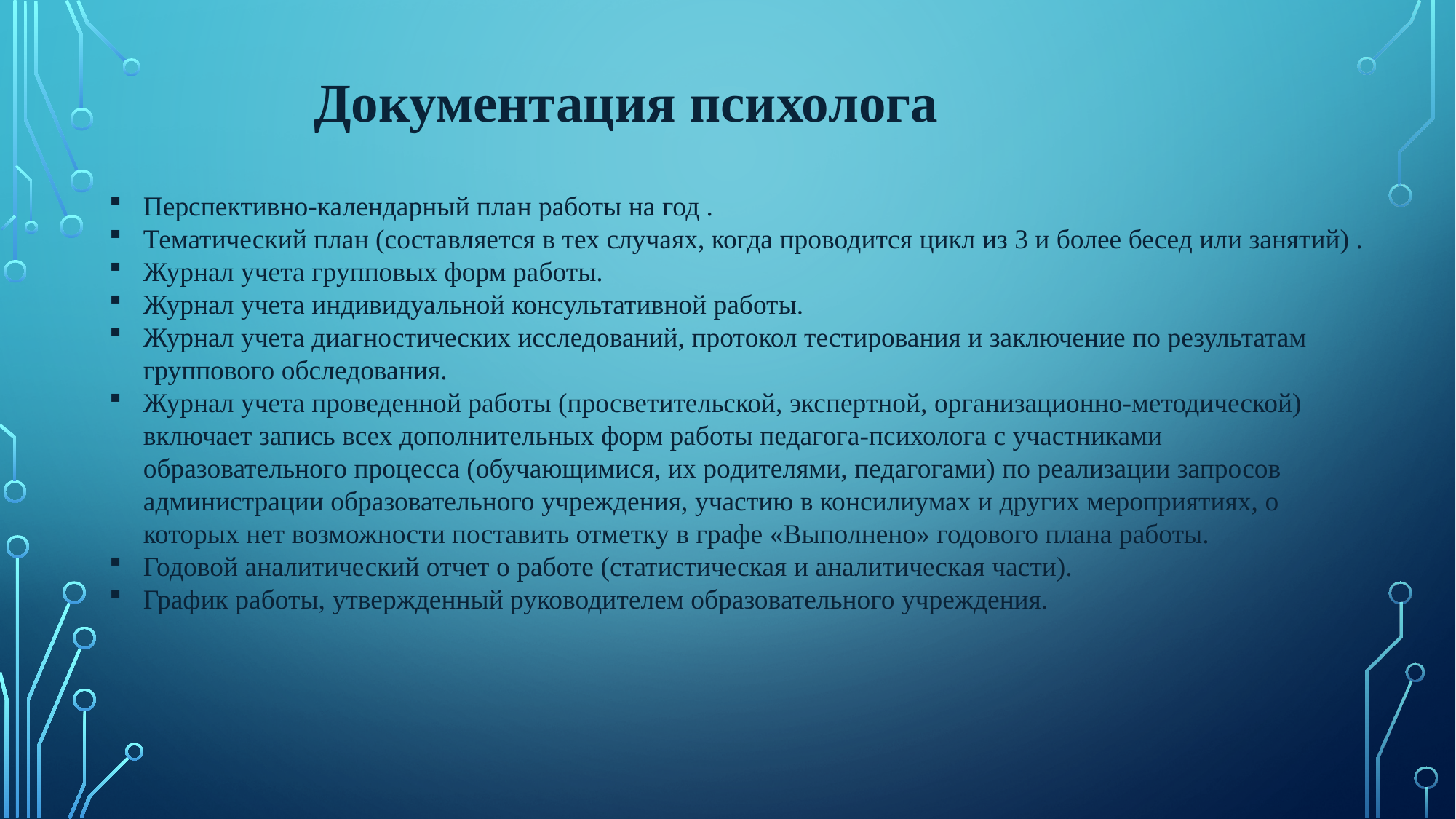

Документация психолога
Перспективно-календарный план работы на год .
Тематический план (составляется в тех случаях, когда проводится цикл из 3 и более бесед или занятий) .
Журнал учета групповых форм работы.
Журнал учета индивидуальной консультативной работы.
Журнал учета диагностических исследований, протокол тестирования и заключение по результатам группового обследования.
Журнал учета проведенной работы (просветительской, экспертной, организационно-методической) включает запись всех дополнительных форм работы педагога-психолога с участниками образовательного процесса (обучающимися, их ро­дителями, педагогами) по реализации запросов администрации образовательного учреждения, участию в консилиумах и других мероприятиях, о которых нет возможности поставить отметку в графе «Выполнено» годового плана работы.
Годовой аналитический отчет о работе (статистическая и аналитическая части).
График работы, утвержденный руководителем образовательного учреждения.